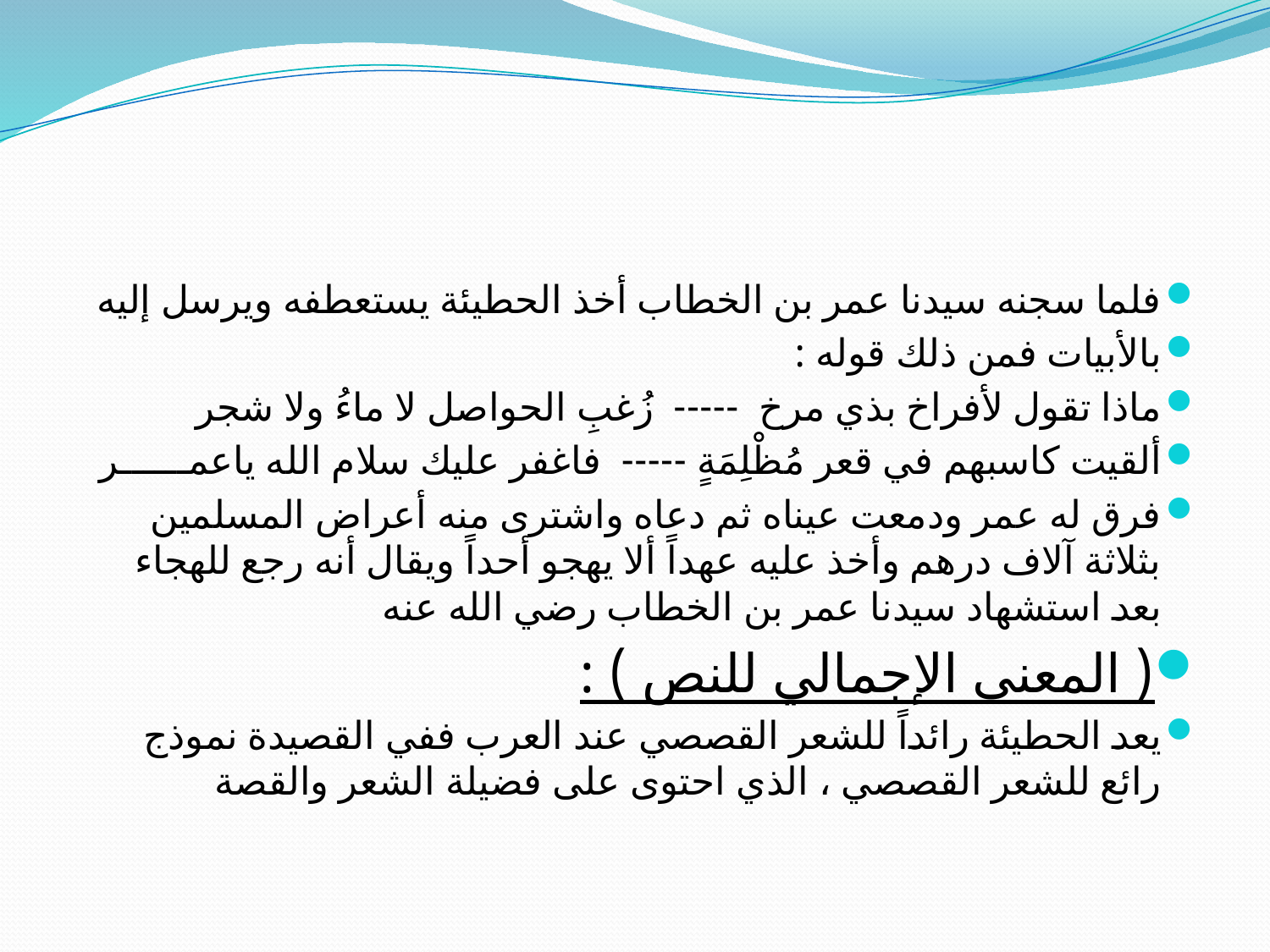

#
فلما سجنه سيدنا عمر بن الخطاب أخذ الحطيئة يستعطفه ويرسل إليه
بالأبيات فمن ذلك قوله :
ماذا تقول لأفراخ بذي مرخ  -----  زُغبِ الحواصل لا ماءُ ولا شجر
ألقيت كاسبهم في قعر مُظْلِمَةٍ -----  فاغفر عليك سلام الله ياعمــــــر
فرق له عمر ودمعت عيناه ثم دعاه واشترى منه أعراض المسلمين بثلاثة آلاف درهم وأخذ عليه عهداً ألا يهجو أحداً ويقال أنه رجع للهجاء بعد استشهاد سيدنا عمر بن الخطاب رضي الله عنه
( المعنى الإجمالي للنص ) :
يعد الحطيئة رائداً للشعر القصصي عند العرب ففي القصيدة نموذج رائع للشعر القصصي ، الذي احتوى على فضيلة الشعر والقصة